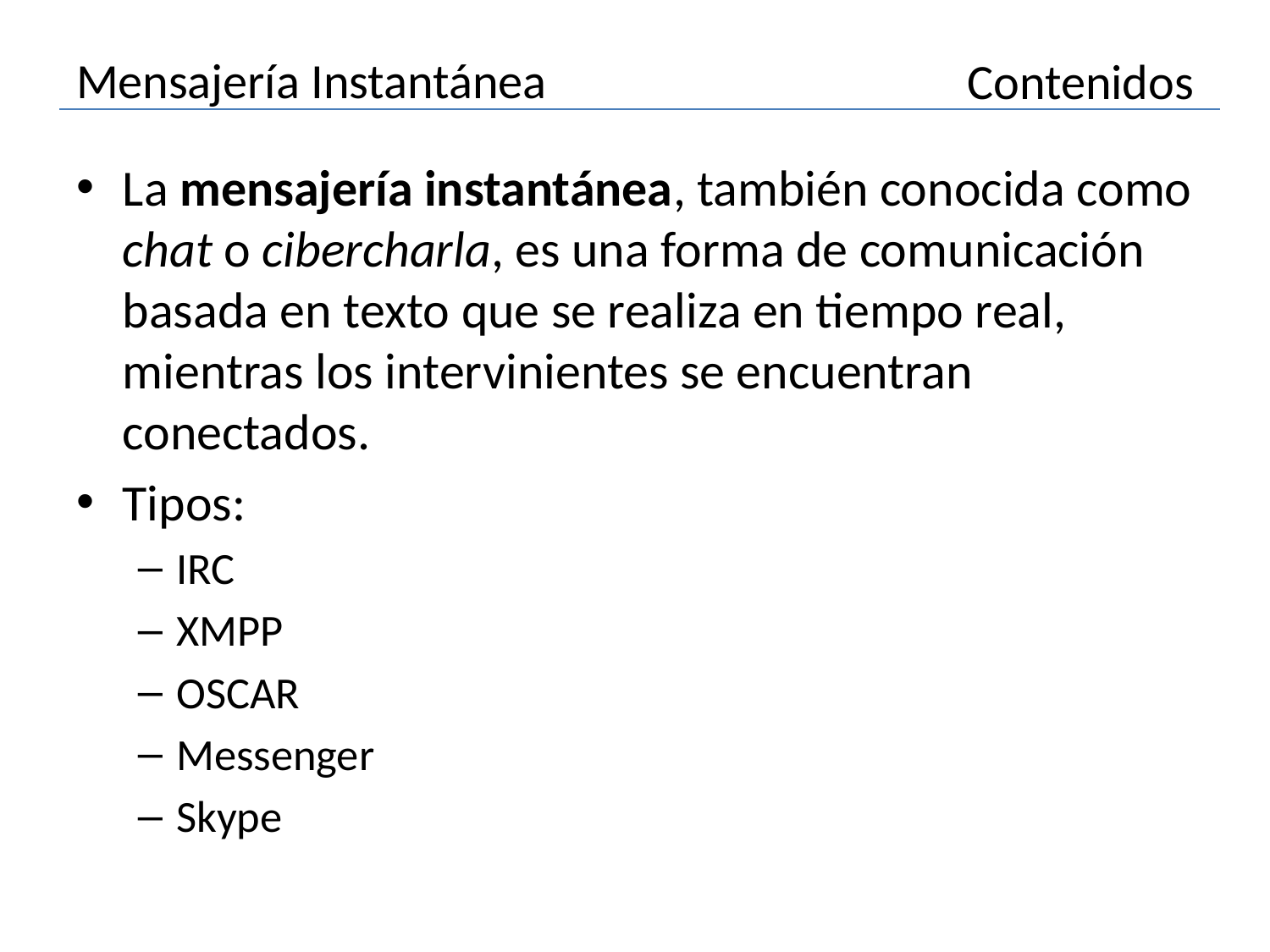

# Mensajería Instantánea
Contenidos
La mensajería instantánea, también conocida como chat o cibercharla, es una forma de comunicación basada en texto que se realiza en tiempo real, mientras los intervinientes se encuentran conectados.
Tipos:
IRC
XMPP
OSCAR
Messenger
Skype